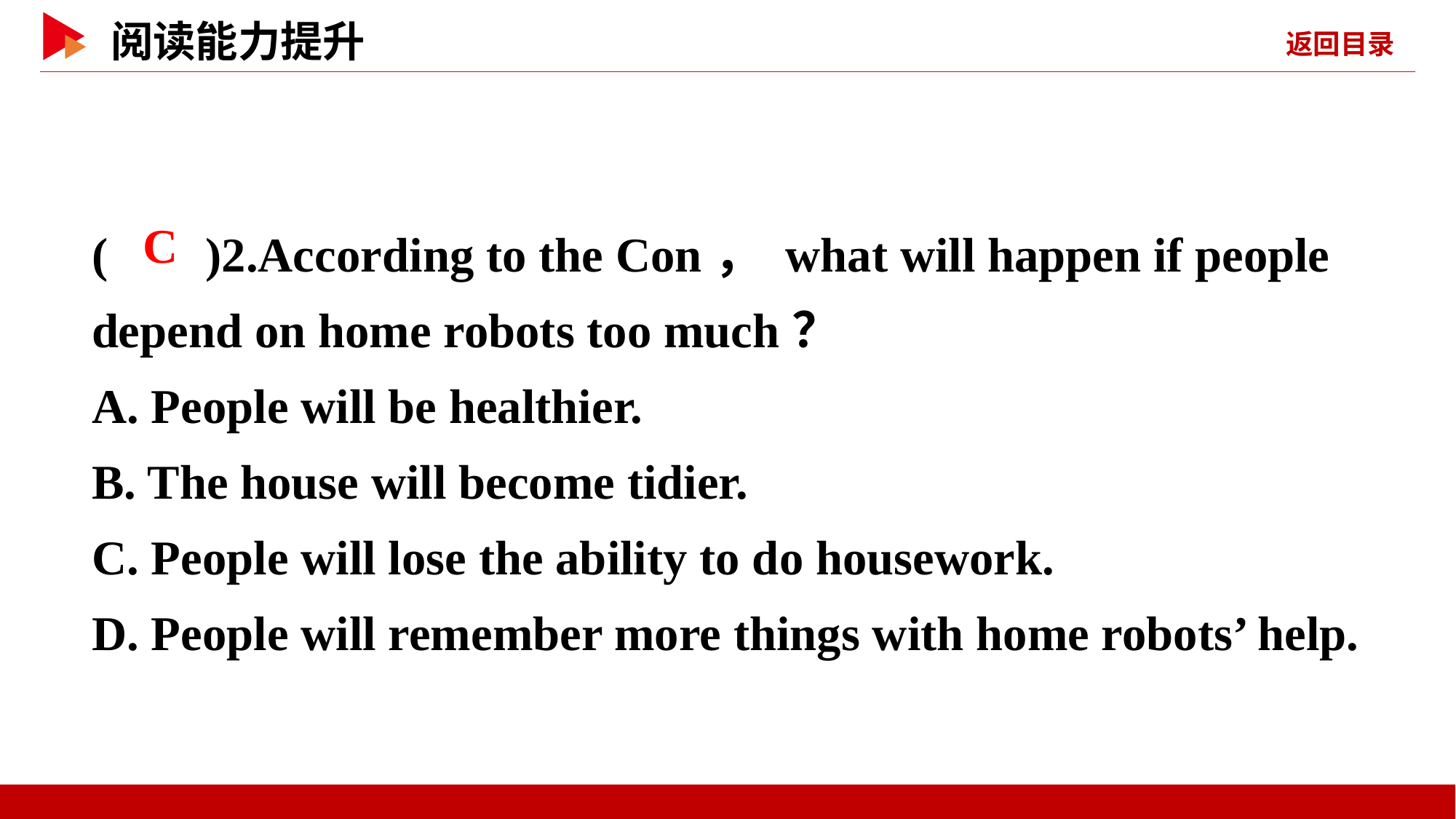

(        )2.According to the Con， what will happen if people depend on home robots too much？
A. People will be healthier.
B. The house will become tidier.
C. People will lose the ability to do housework.
D. People will remember more things with home robots’ help.
   C